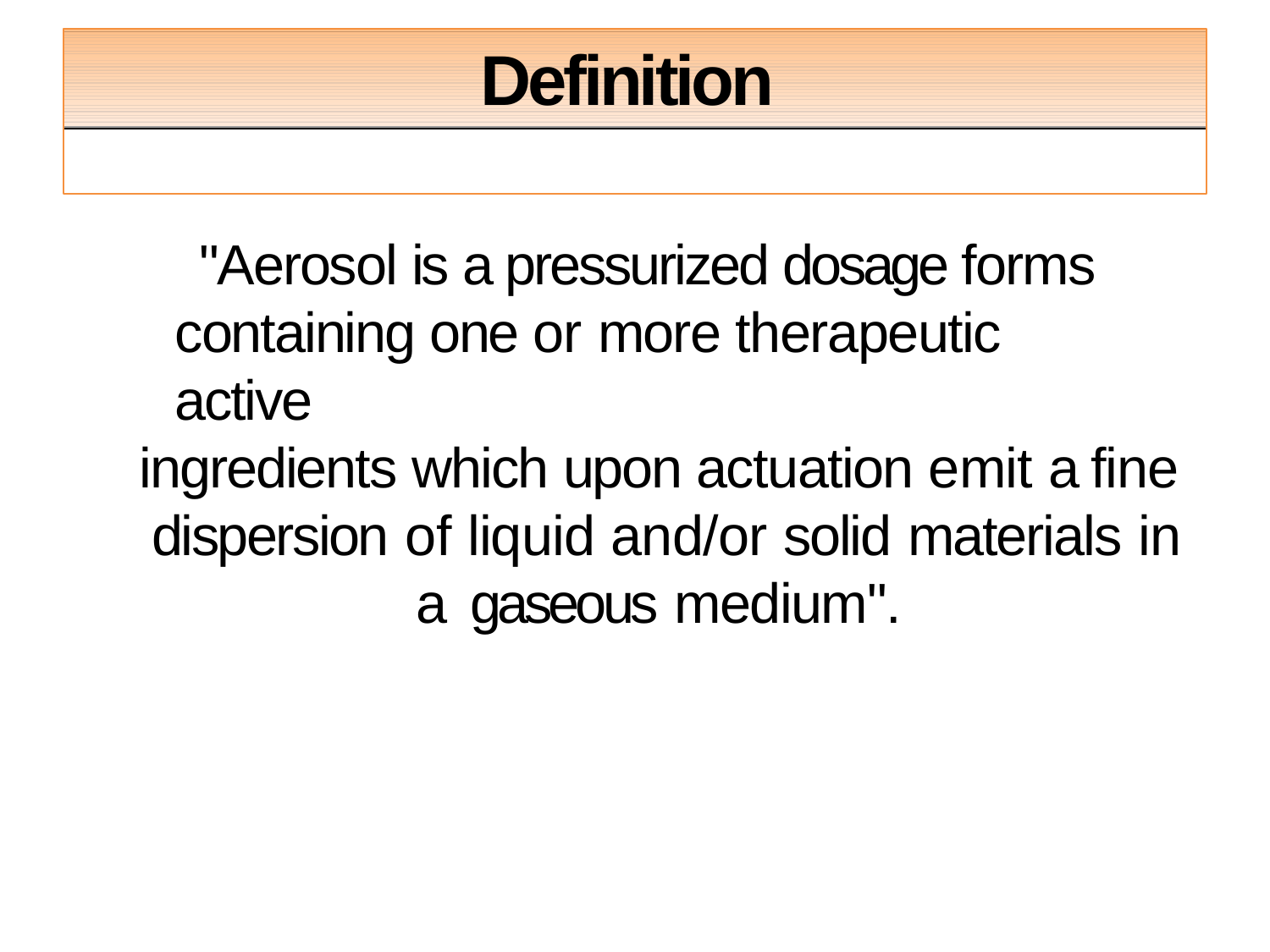

# Definition

"Aerosol is a pressurized dosage forms  containing one or more therapeutic active
ingredients which upon actuation emit a fine  dispersion of liquid and/or solid materials in a  gaseous medium".